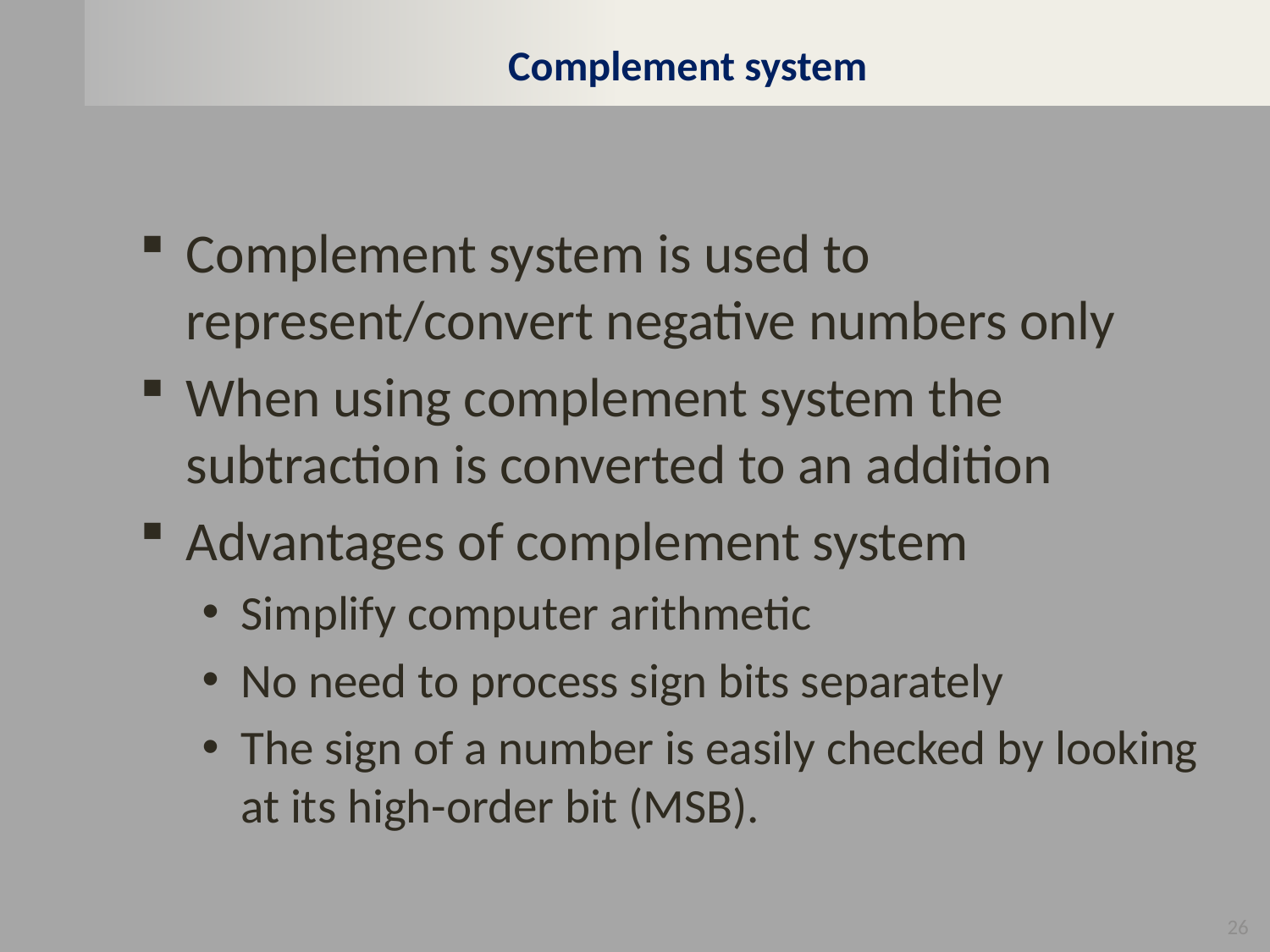

# Complement system
Complement system is used to represent/convert negative numbers only
When using complement system the subtraction is converted to an addition
Advantages of complement system
Simplify computer arithmetic
No need to process sign bits separately
The sign of a number is easily checked by looking at its high-order bit (MSB).